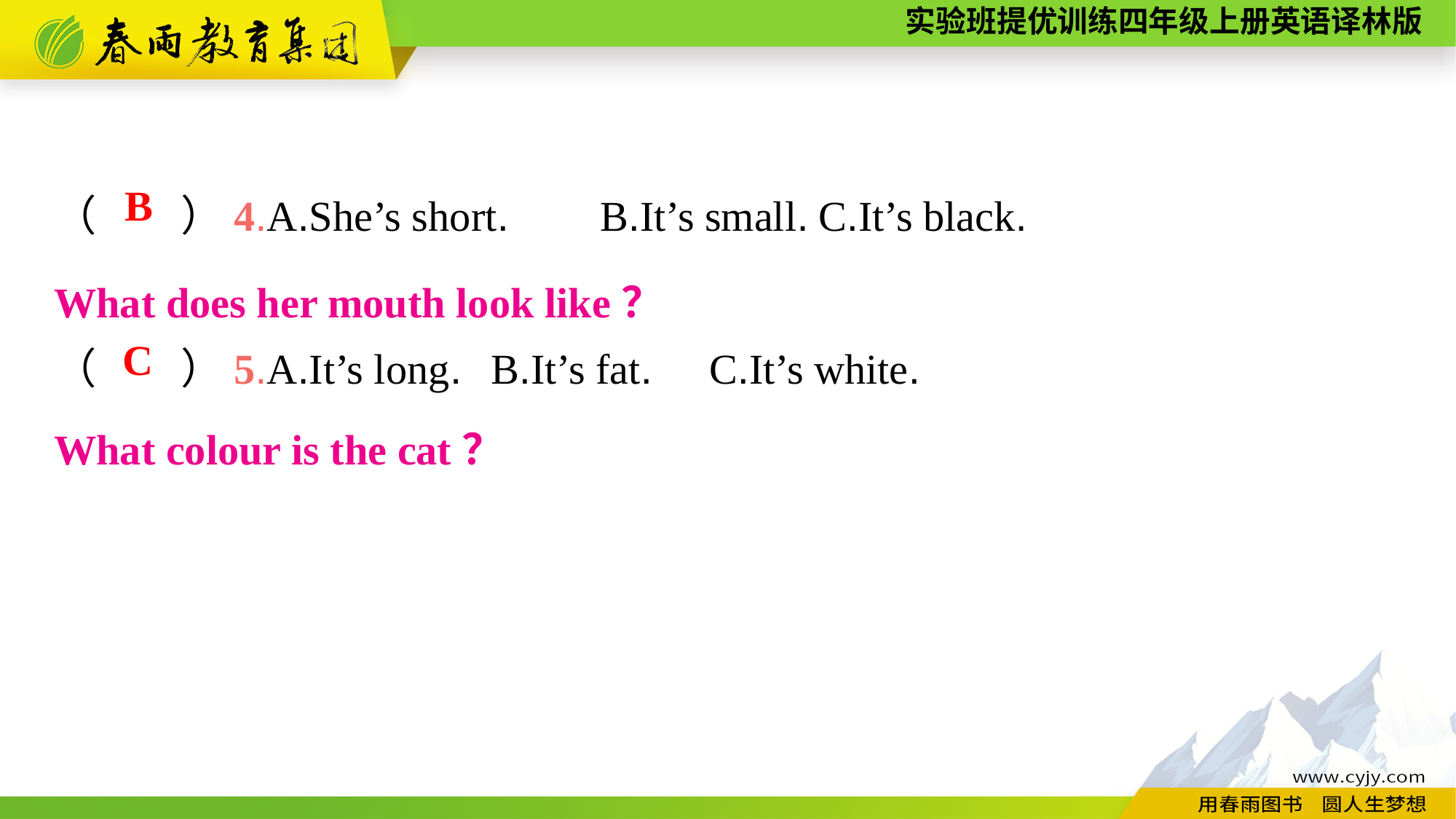

（　　）4.A.She’s short.	B.It’s small.	C.It’s black.

（　　）5.A.It’s long.	B.It’s fat.	C.It’s white.
B
What does her mouth look like？
C
What colour is the cat？